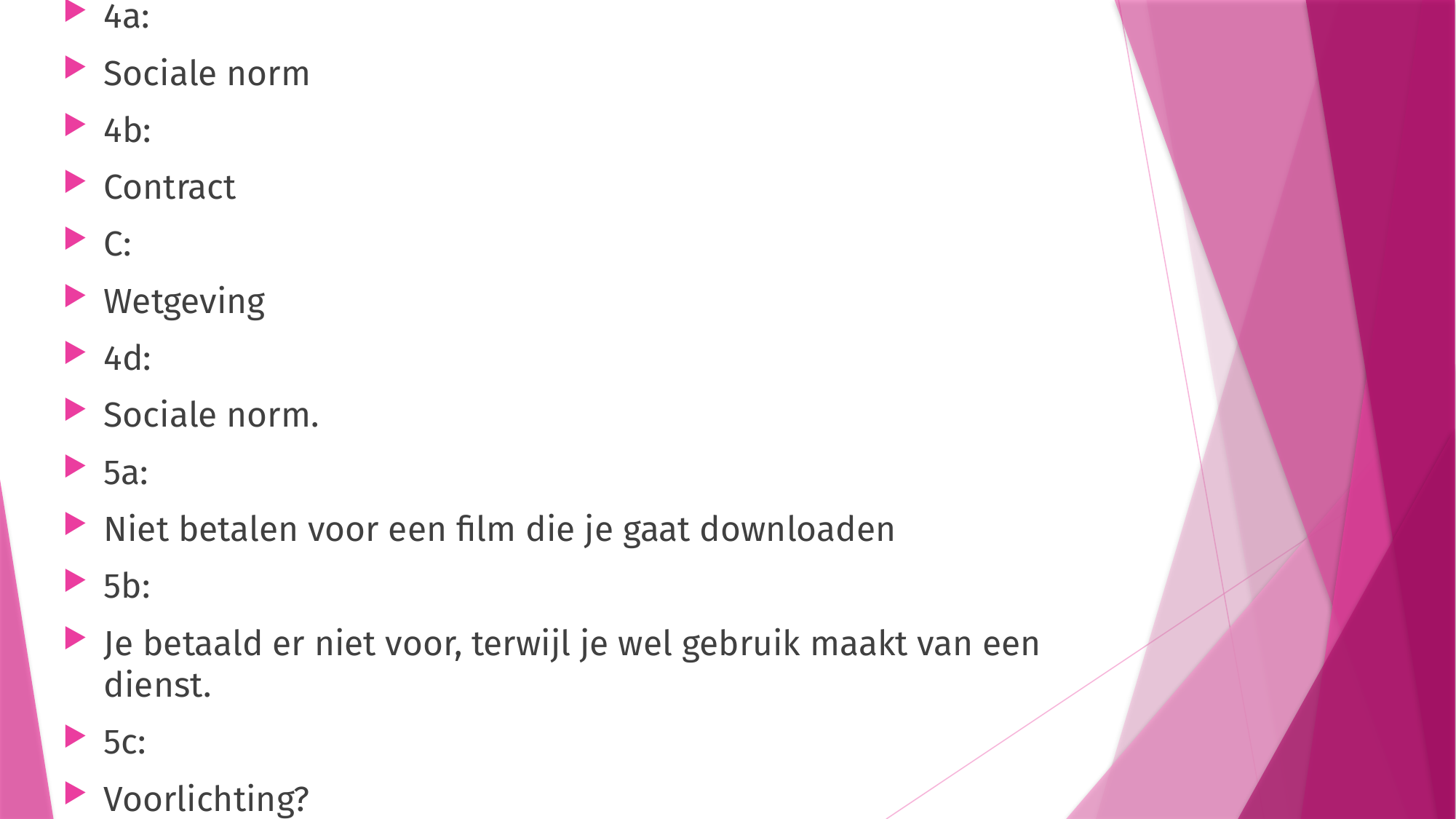

4a:
Sociale norm
4b:
Contract
C:
Wetgeving
4d:
Sociale norm.
5a:
Niet betalen voor een film die je gaat downloaden
5b:
Je betaald er niet voor, terwijl je wel gebruik maakt van een dienst.
5c:
Voorlichting?
#